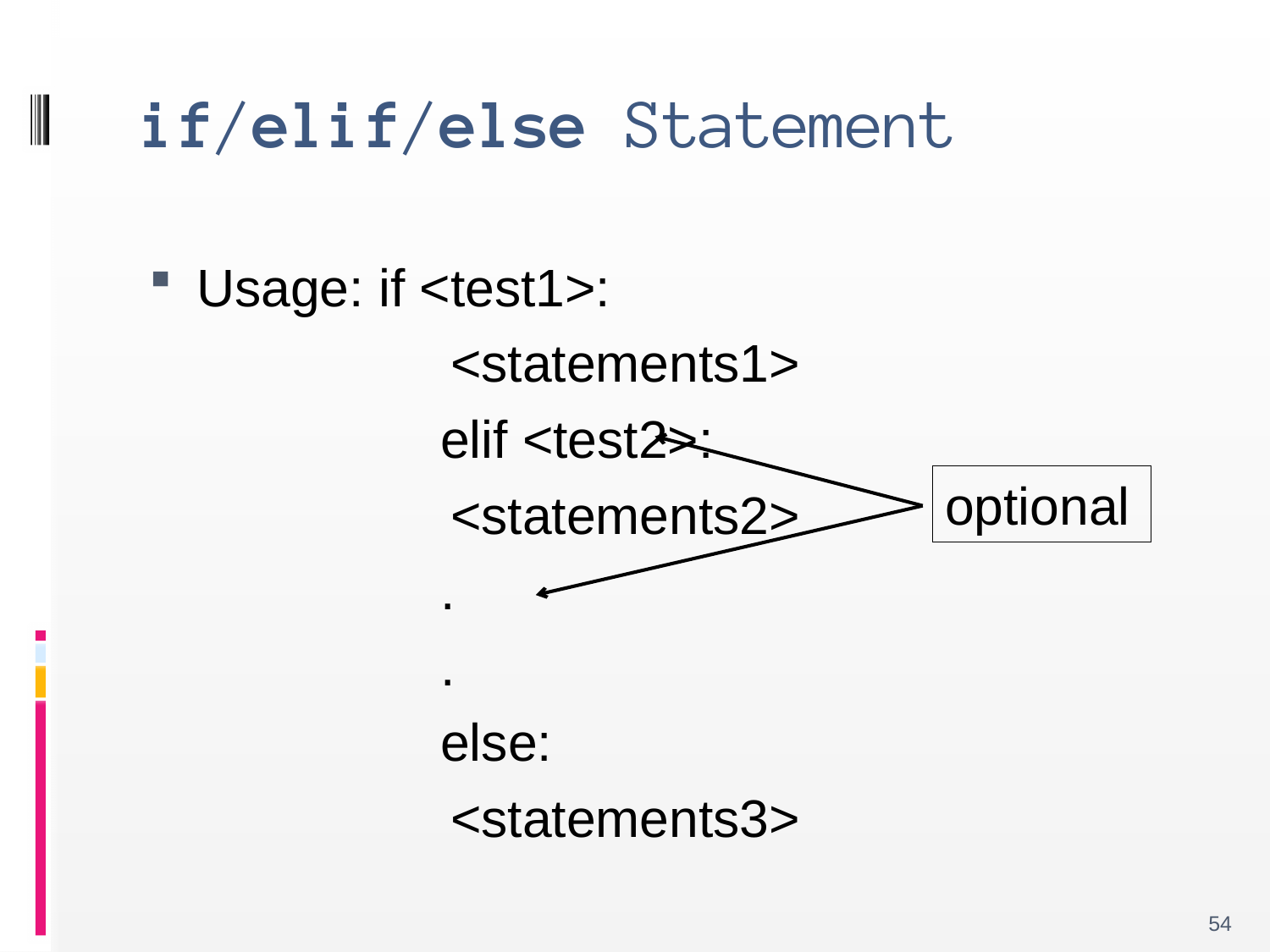

# if/elif/else Statement
Usage: if <test1>:
			<statements1>
		        elif <test2>:
			<statements2>
		        .
		        .
		        else:
			<statements3>
optional
54